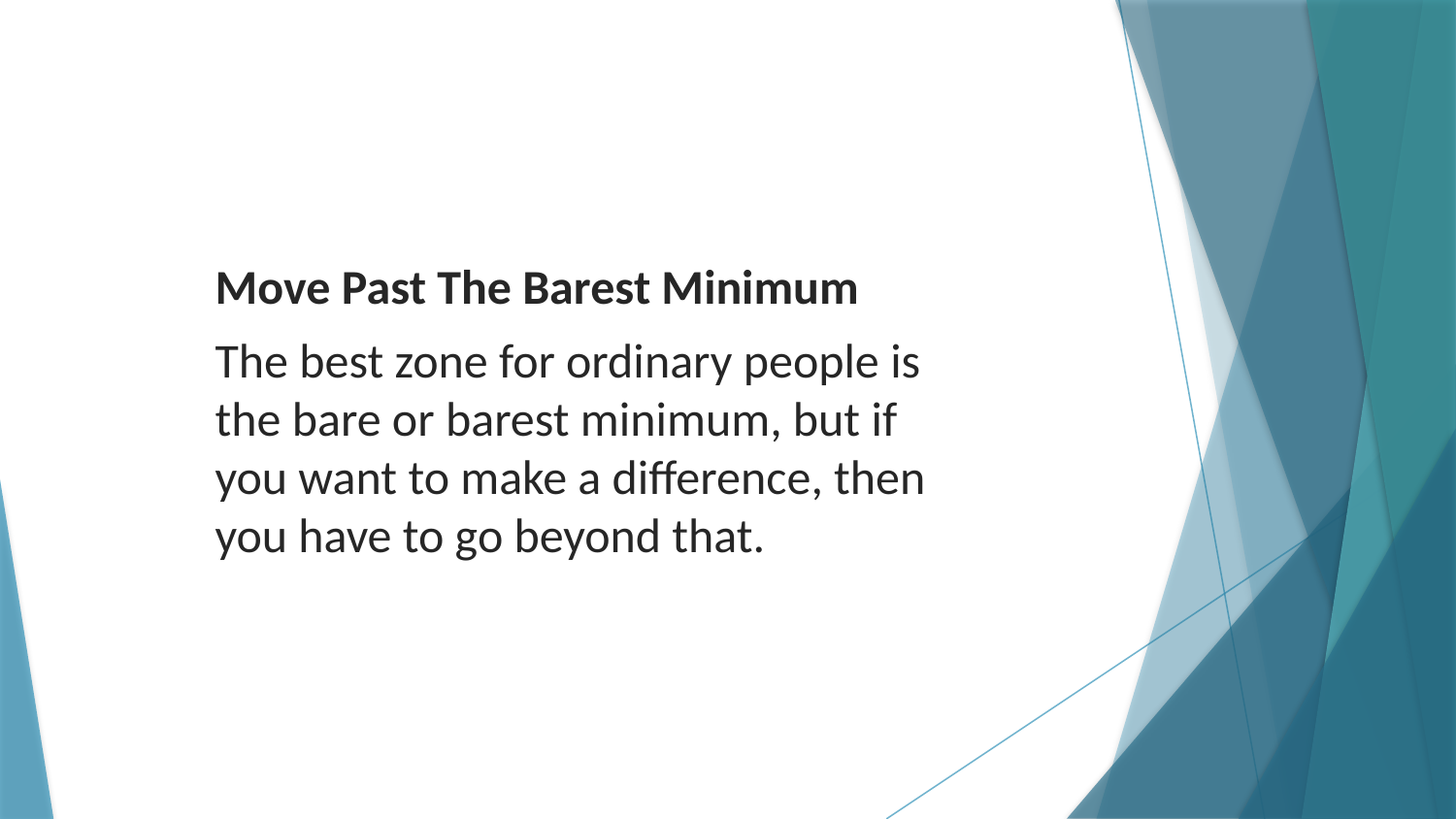

Move Past The Barest Minimum
The best zone for ordinary people is the bare or barest minimum, but if you want to make a difference, then you have to go beyond that.